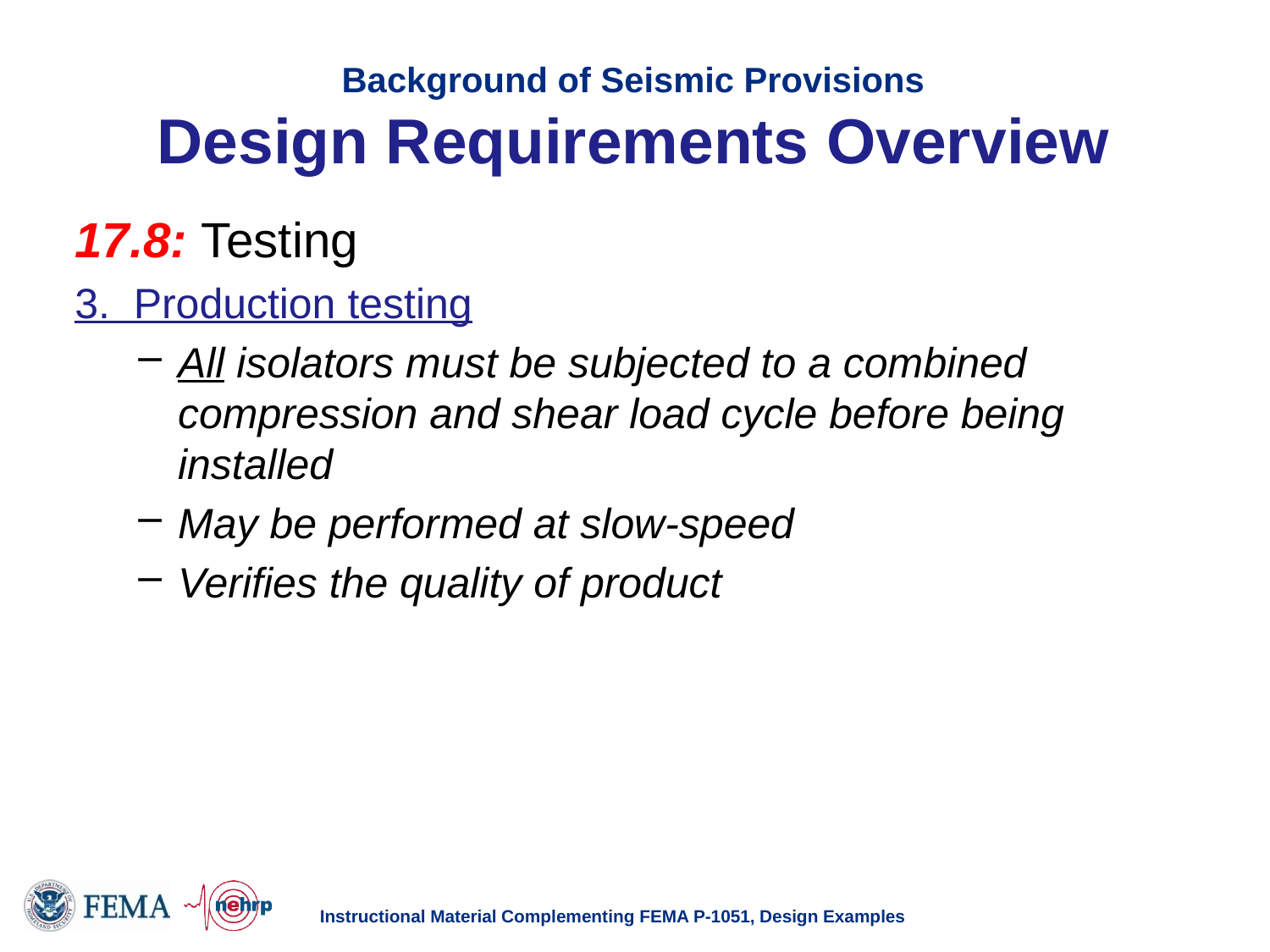

# Background of Seismic Provisions Design Requirements Overview
17.8: Testing
3.  Production testing
All isolators must be subjected to a combined compression and shear load cycle before being installed
May be performed at slow-speed
Verifies the quality of product
Instructional Material Complementing FEMA P-1051, Design Examples